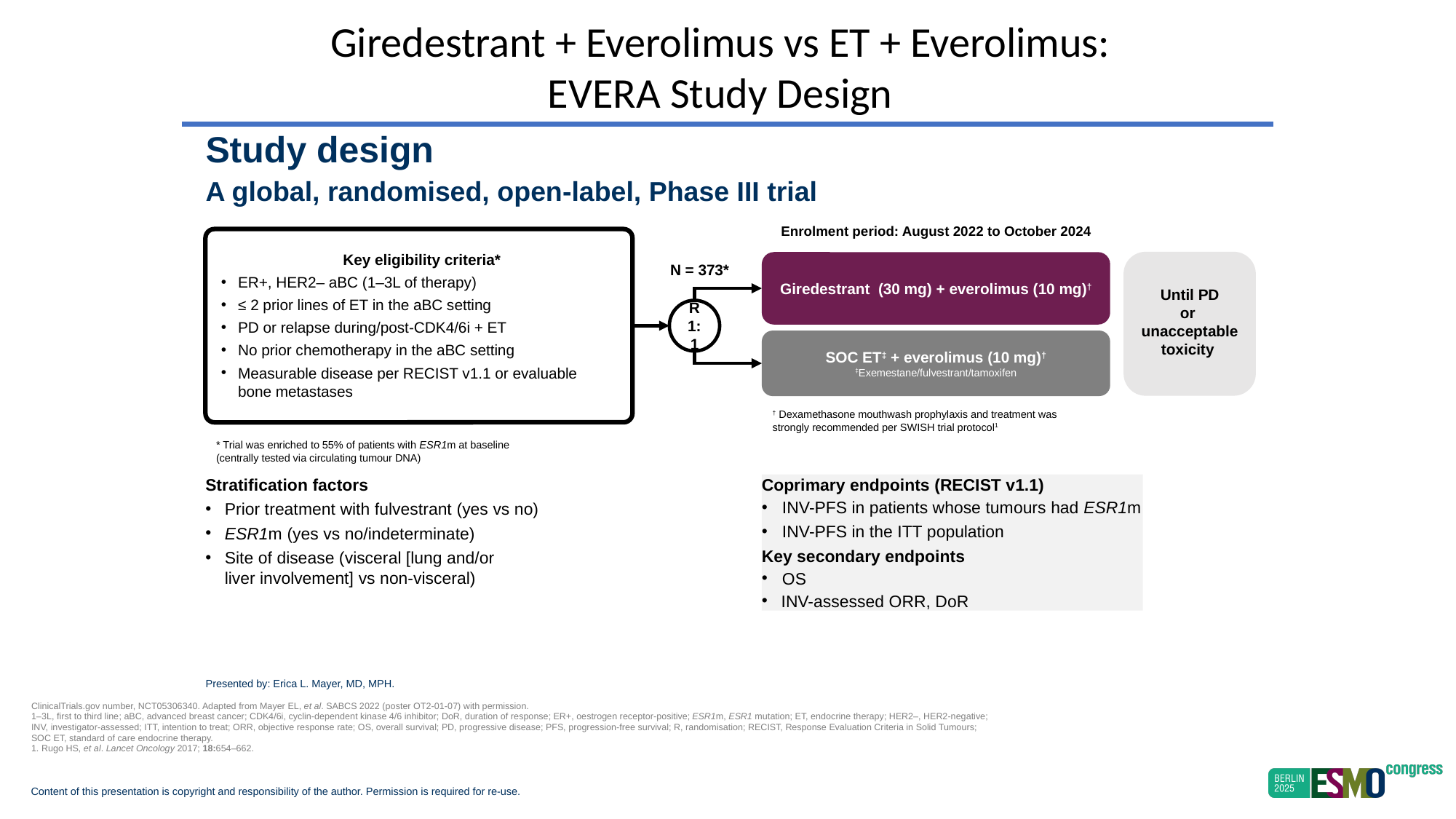

Giredestrant + Everolimus vs ET + Everolimus:
EVERA Study Design
Study design
A global, randomised, open-label, Phase III trial
Enrolment period: August 2022 to October 2024
Key eligibility criteria*
ER+, HER2– aBC (1–3L of therapy)
≤ 2 prior lines of ET in the aBC setting
PD or relapse during/post-CDK4/6i + ET
No prior chemotherapy in the aBC setting
Measurable disease per RECIST v1.1 or evaluable
bone metastases
Giredestrant  (30 mg) + everolimus (10 mg)†
N = 373*
Until PD
or
unacceptable toxicity
R 1:1
SOC ET‡ + everolimus (10 mg)†
‡Exemestane/fulvestrant/tamoxifen
† Dexamethasone mouthwash prophylaxis and treatment was
strongly recommended per SWISH trial protocol1
* Trial was enriched to 55% of patients with ESR1m at baseline (centrally tested via circulating tumour DNA)
Stratification factors
Prior treatment with fulvestrant (yes vs no)
ESR1m (yes vs no/indeterminate)
Site of disease (visceral [lung and/or
liver involvement] vs non-visceral)
Coprimary endpoints (RECIST v1.1)
INV-PFS in patients whose tumours had ESR1m
INV-PFS in the ITT population
Key secondary endpoints
OS
INV-assessed ORR, DoR
Presented by: Erica L. Mayer, MD, MPH.
ClinicalTrials.gov number, NCT05306340. Adapted from Mayer EL, et al. SABCS 2022 (poster OT2-01-07) with permission.
1–3L, first to third line; aBC, advanced breast cancer; CDK4/6i, cyclin-dependent kinase 4/6 inhibitor; DoR, duration of response; ER+, oestrogen receptor-positive; ESR1m, ESR1 mutation; ET, endocrine therapy; HER2–, HER2-negative;
INV, investigator-assessed; ITT, intention to treat; ORR, objective response rate; OS, overall survival; PD, progressive disease; PFS, progression-free survival; R, randomisation; RECIST, Response Evaluation Criteria in Solid Tumours;
SOC ET, standard of care endocrine therapy.
1. Rugo HS, et al. Lancet Oncology 2017; 18:654–662.